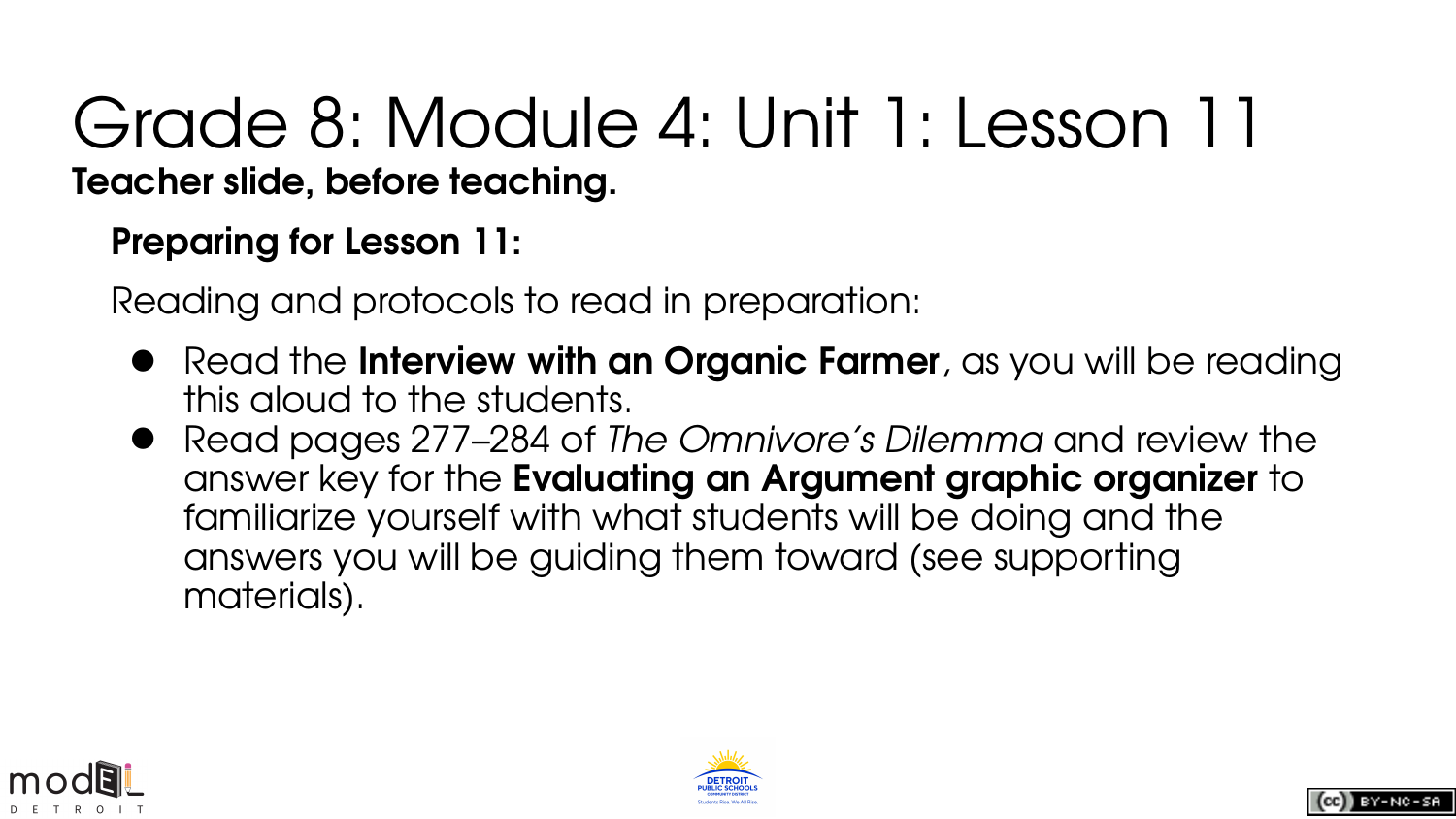

# Grade 8: Module 4: Unit 1: Lesson 11
Teacher slide, before teaching.

Preparing for Lesson 11:
Reading and protocols to read in preparation:
Read the Interview with an Organic Farmer, as you will be reading this aloud to the students.
Read pages 277–284 of The Omnivore’s Dilemma and review the answer key for the Evaluating an Argument graphic organizer to familiarize yourself with what students will be doing and the answers you will be guiding them toward (see supporting materials).